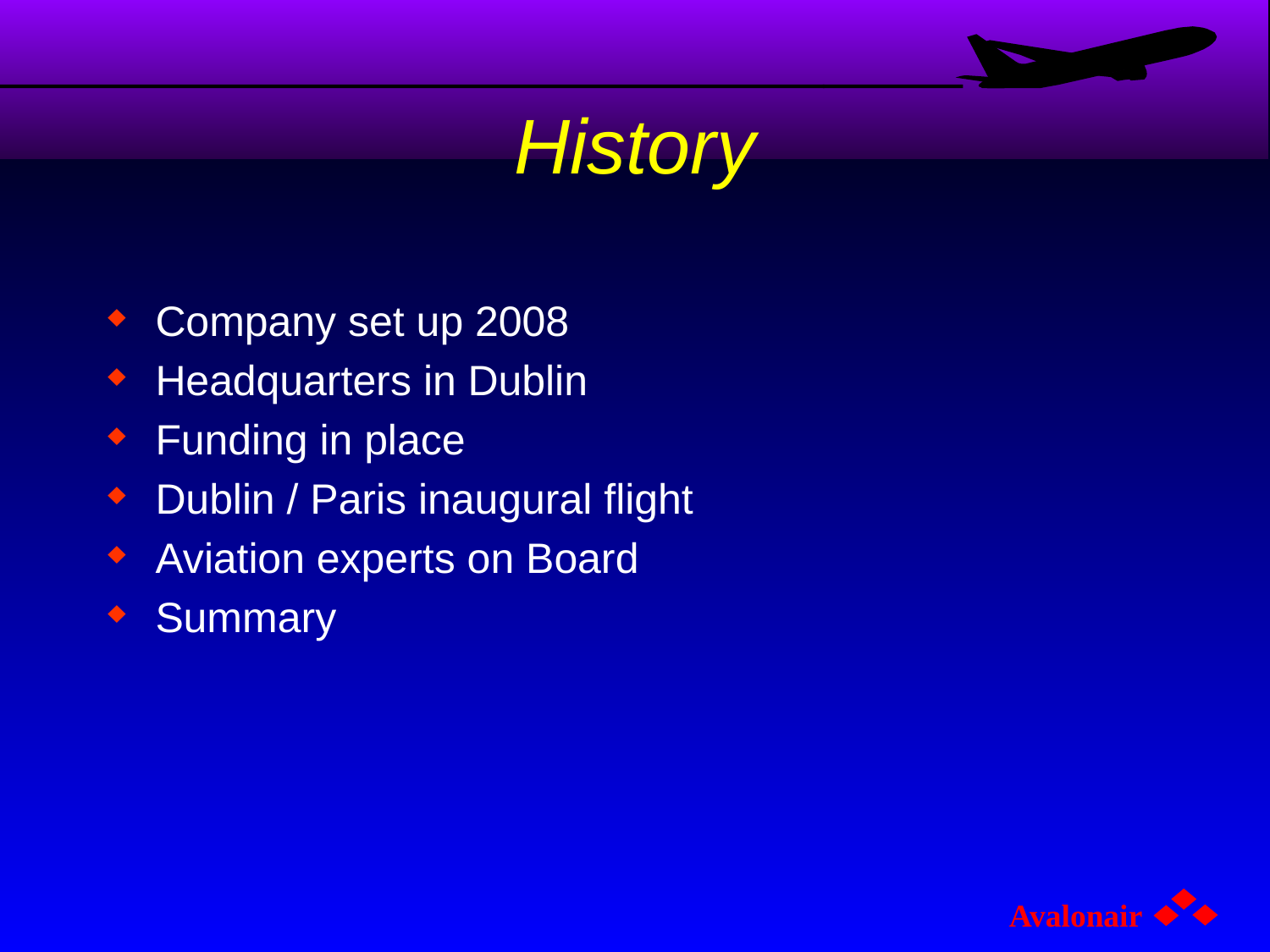

# History
Company set up 2008
Headquarters in Dublin
Funding in place
Dublin / Paris inaugural flight
Aviation experts on Board
Summary